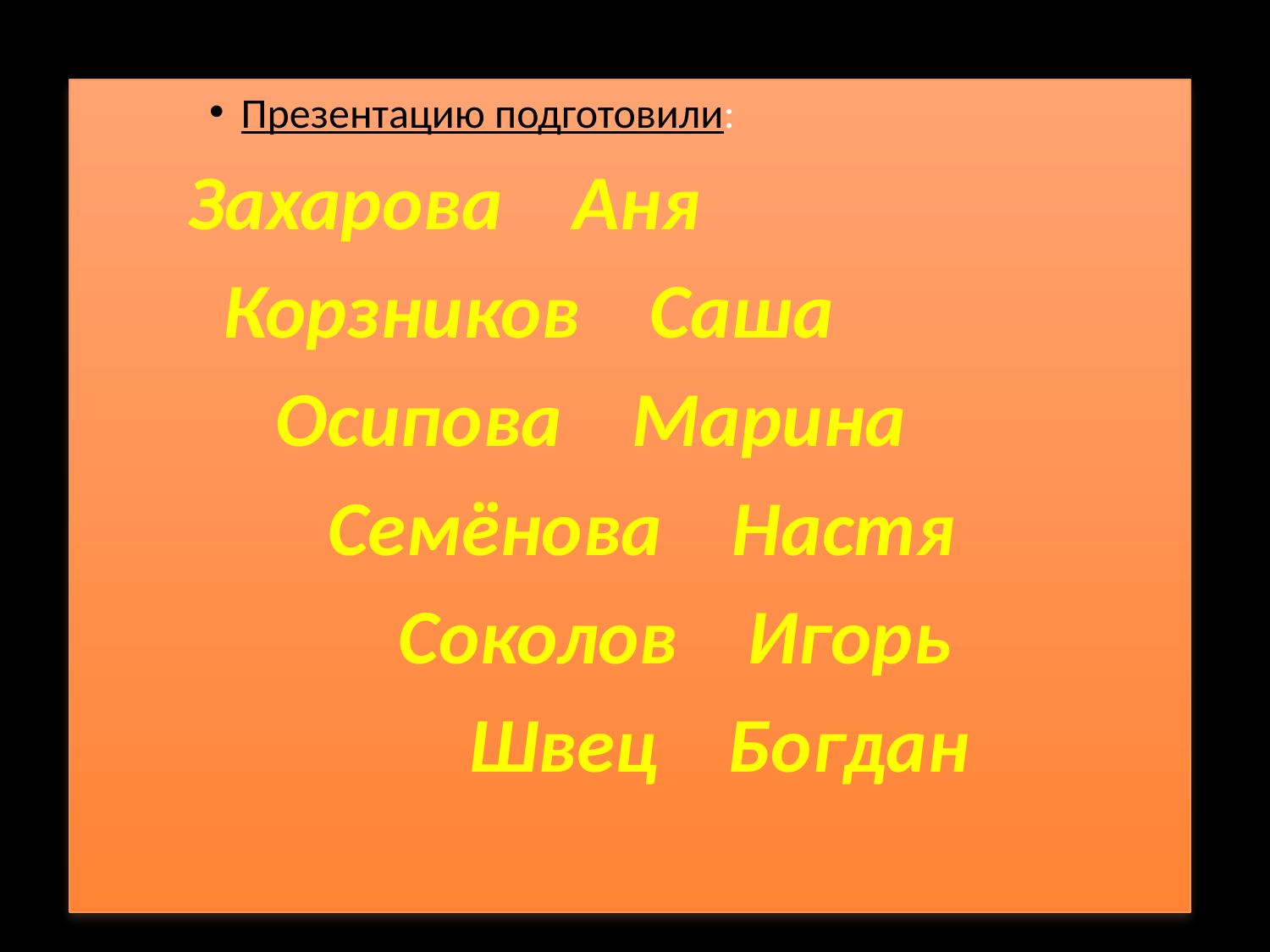

Презентацию подготовили:
      Захарова    Аня
        Корзников    Саша
           Осипова    Марина
              Семёнова    Настя
                  Соколов    Игорь
                      Швец    Богдан